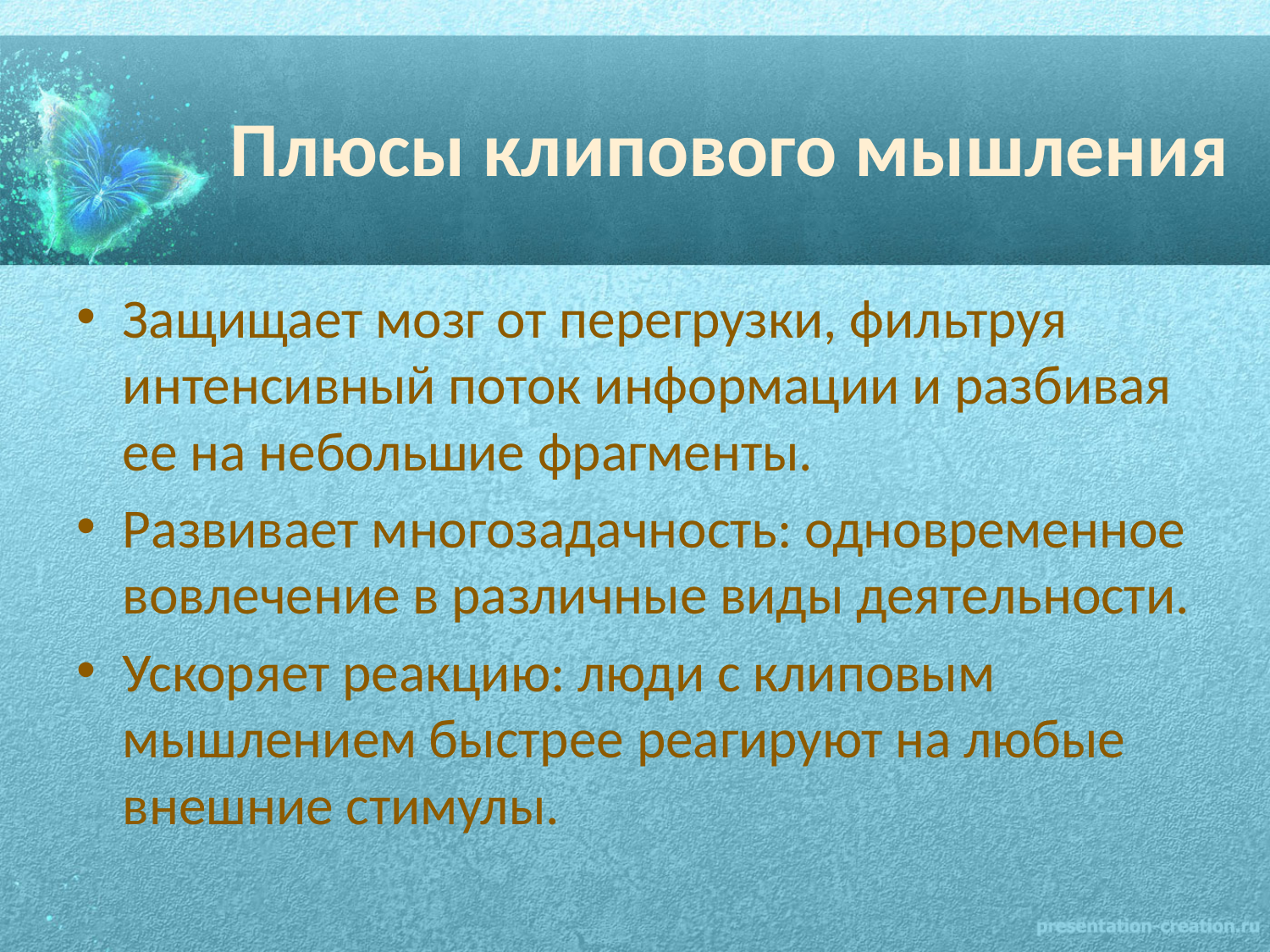

# Плюсы клипового мышления
Защищает мозг от перегрузки, фильтруя интенсивный поток информации и разбивая ее на небольшие фрагменты.
Развивает многозадачность: одновременное вовлечение в различные виды деятельности.
Ускоряет реакцию: люди с клиповым мышлением быстрее реагируют на любые внешние стимулы.